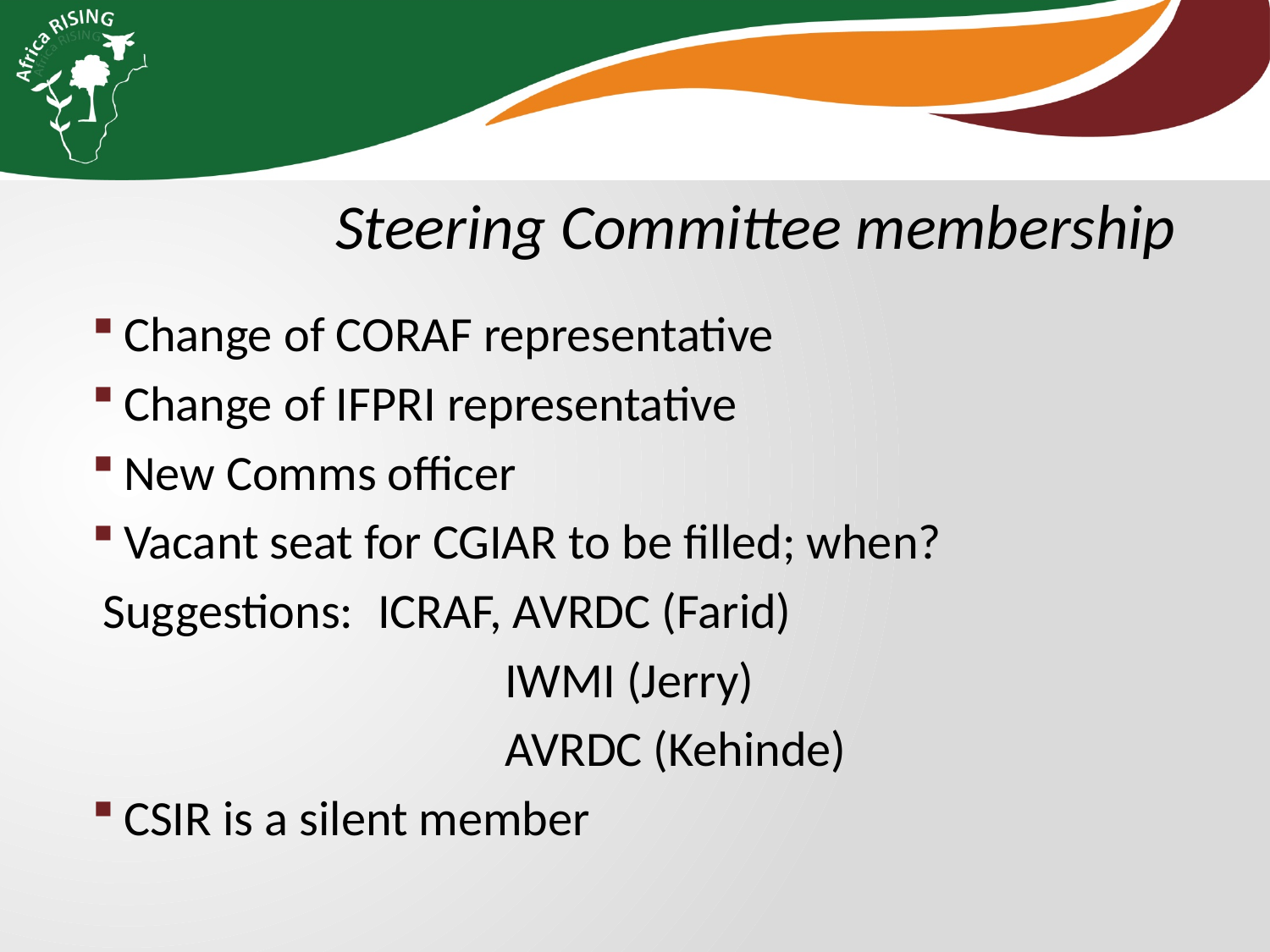

Steering Committee membership
Change of CORAF representative
Change of IFPRI representative
New Comms officer
Vacant seat for CGIAR to be filled; when?
 Suggestions: 	ICRAF, AVRDC (Farid)
				IWMI (Jerry)
				AVRDC (Kehinde)
CSIR is a silent member